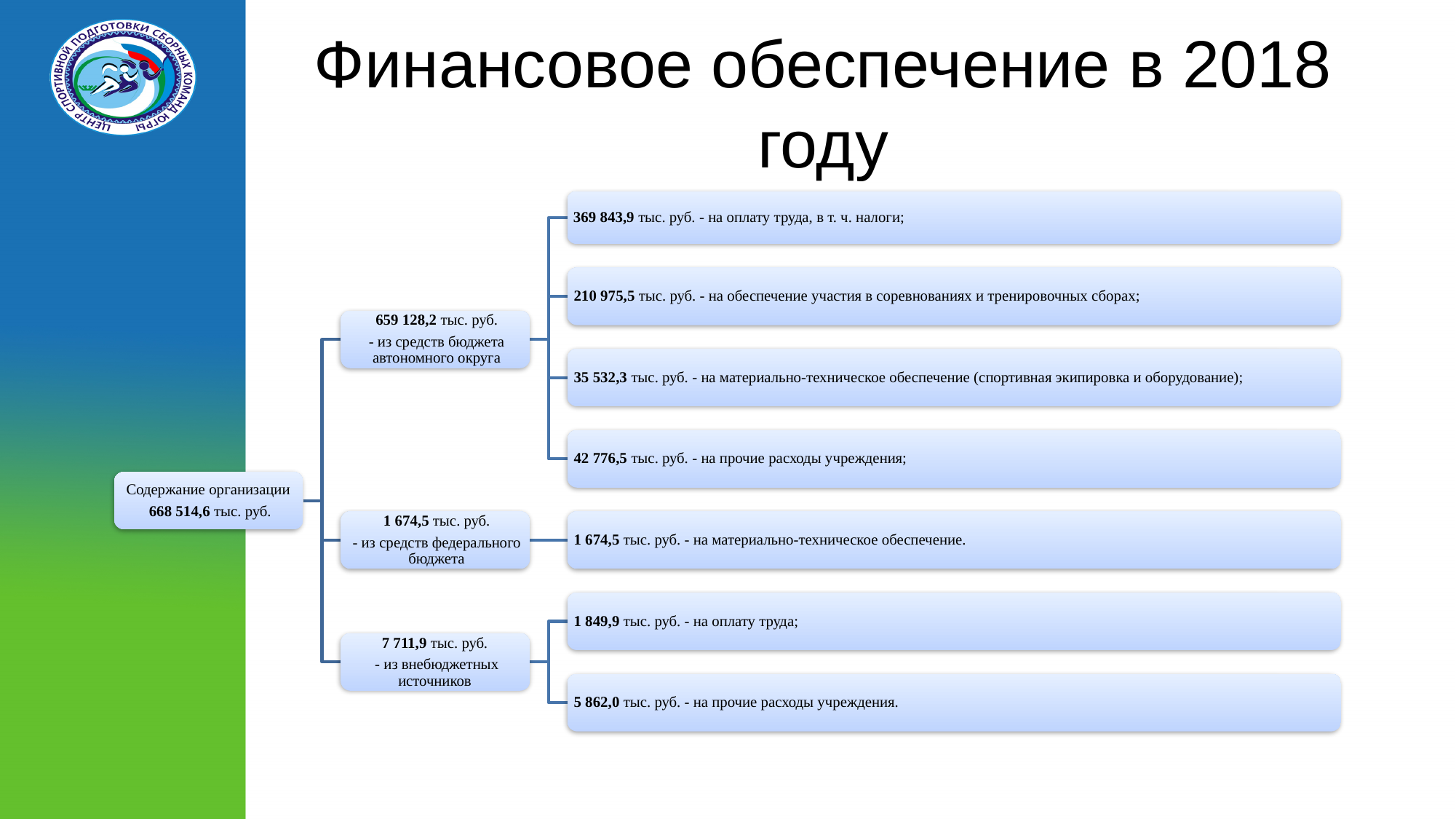

# Финансовое обеспечение в 2018 году
Содержание организации
668 514,6 тыс. руб.
659 128,2 тыс. руб.
- из средств бюджета автономного округа
369 843,9 тыс. руб. - на оплату труда, в т. ч. налоги;
210 975,5 тыс. руб. - на обеспечение участия в соревнованиях и тренировочных сборах;
35 532,3 тыс. руб. - на материально-техническое обеспечение (спортивная экипировка и оборудование);
42 776,5 тыс. руб. - на прочие расходы учреждения;
1 674,5 тыс. руб.
- из средств федерального бюджета
1 674,5 тыс. руб. - на материально-техническое обеспечение.
7 711,9 тыс. руб.
- из внебюджетных источников
1 849,9 тыс. руб. - на оплату труда;
5 862,0 тыс. руб. - на прочие расходы учреждения.